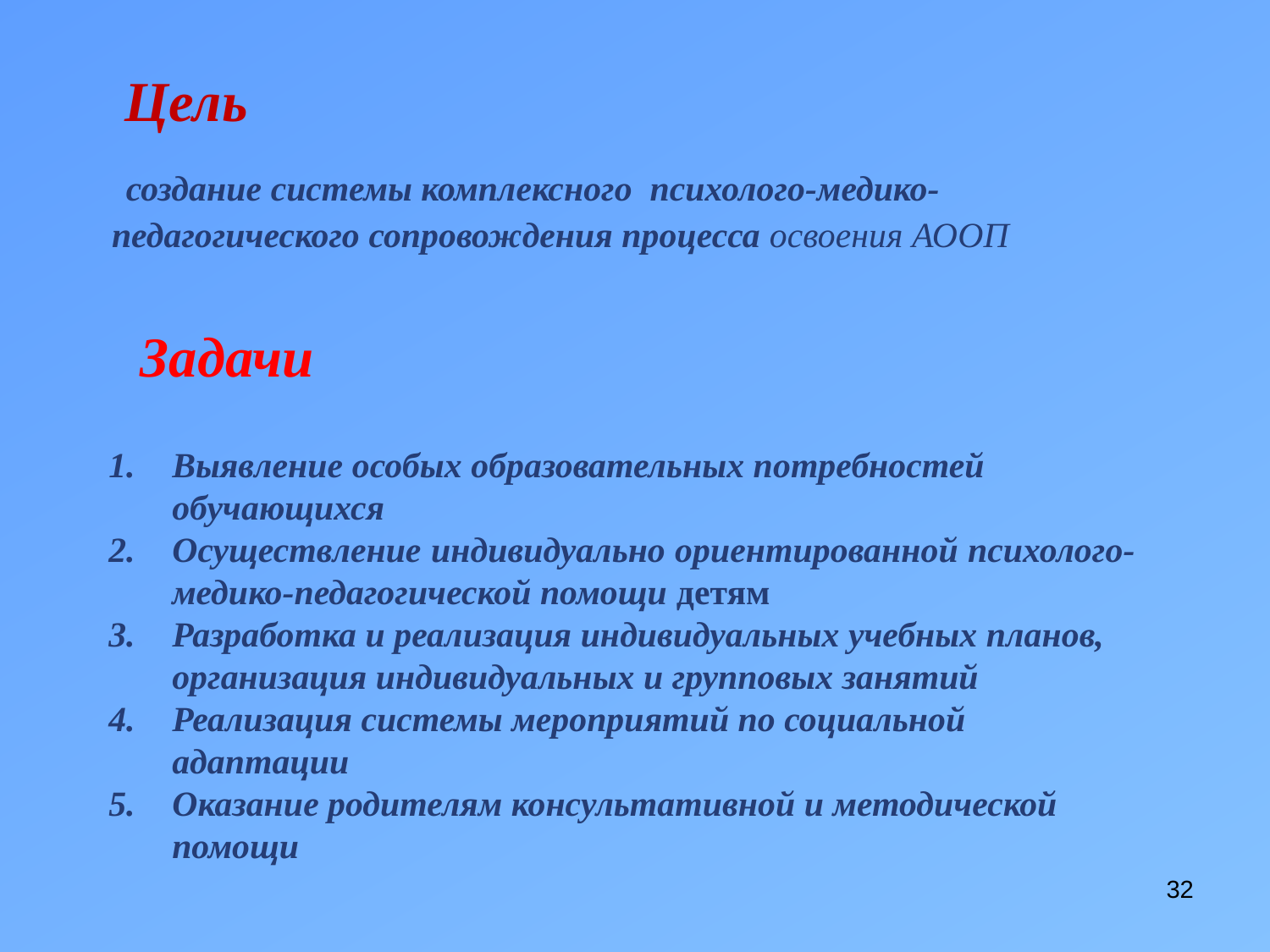

Цель
 создание системы комплексного  психолого-медико-педагогического сопровождения процесса освоения АООП

Задачи
Выявление особых образовательных потребностей обучающихся
Осуществление индивидуально ориентированной психолого-медико-педагогической помощи детям
Разработка и реализация индивидуальных учебных планов, организация индивидуальных и групповых занятий
Реализация системы мероприятий по социальной адаптации
Оказание родителям консультативной и методической помощи
32